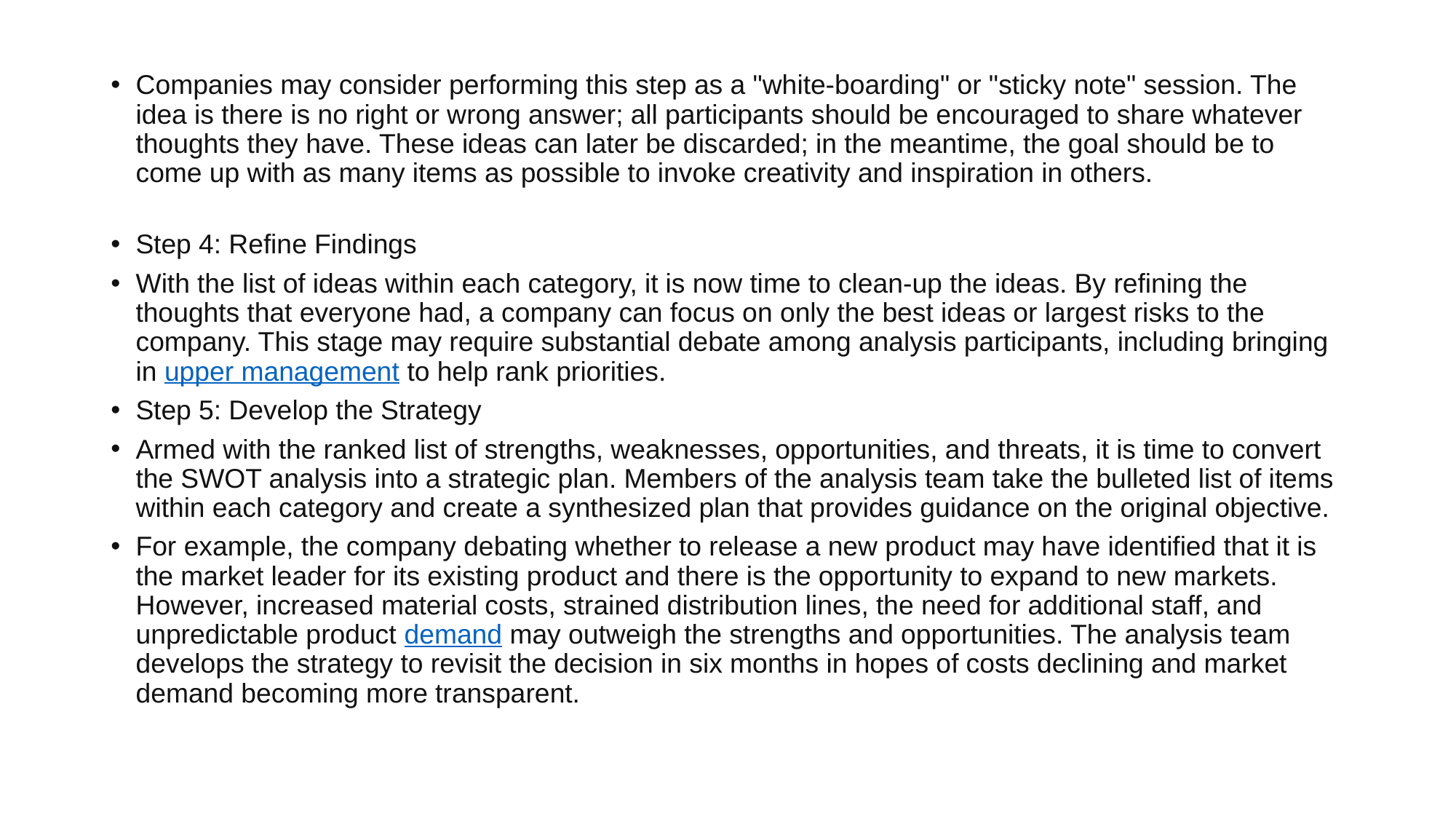

Companies may consider performing this step as a "white-boarding" or "sticky note" session. The idea is there is no right or wrong answer; all participants should be encouraged to share whatever thoughts they have. These ideas can later be discarded; in the meantime, the goal should be to come up with as many items as possible to invoke creativity and inspiration in others.
Step 4: Refine Findings
With the list of ideas within each category, it is now time to clean-up the ideas. By refining the thoughts that everyone had, a company can focus on only the best ideas or largest risks to the company. This stage may require substantial debate among analysis participants, including bringing in upper management to help rank priorities.
Step 5: Develop the Strategy
Armed with the ranked list of strengths, weaknesses, opportunities, and threats, it is time to convert the SWOT analysis into a strategic plan. Members of the analysis team take the bulleted list of items within each category and create a synthesized plan that provides guidance on the original objective.
For example, the company debating whether to release a new product may have identified that it is the market leader for its existing product and there is the opportunity to expand to new markets. However, increased material costs, strained distribution lines, the need for additional staff, and unpredictable product demand may outweigh the strengths and opportunities. The analysis team develops the strategy to revisit the decision in six months in hopes of costs declining and market demand becoming more transparent.